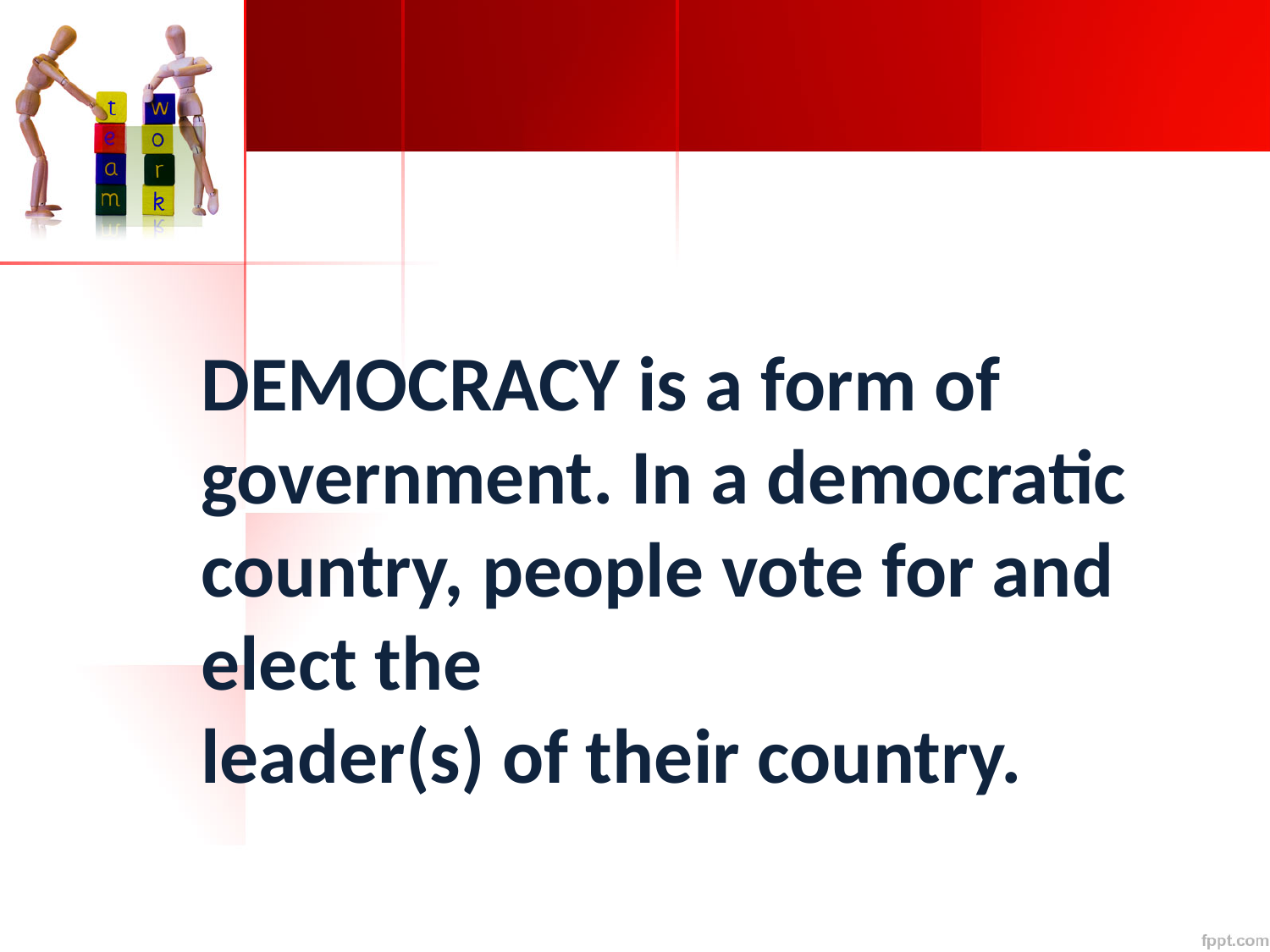

DEMOCRACY is a form of government. In a democratic country, people vote for and elect the
leader(s) of their country.